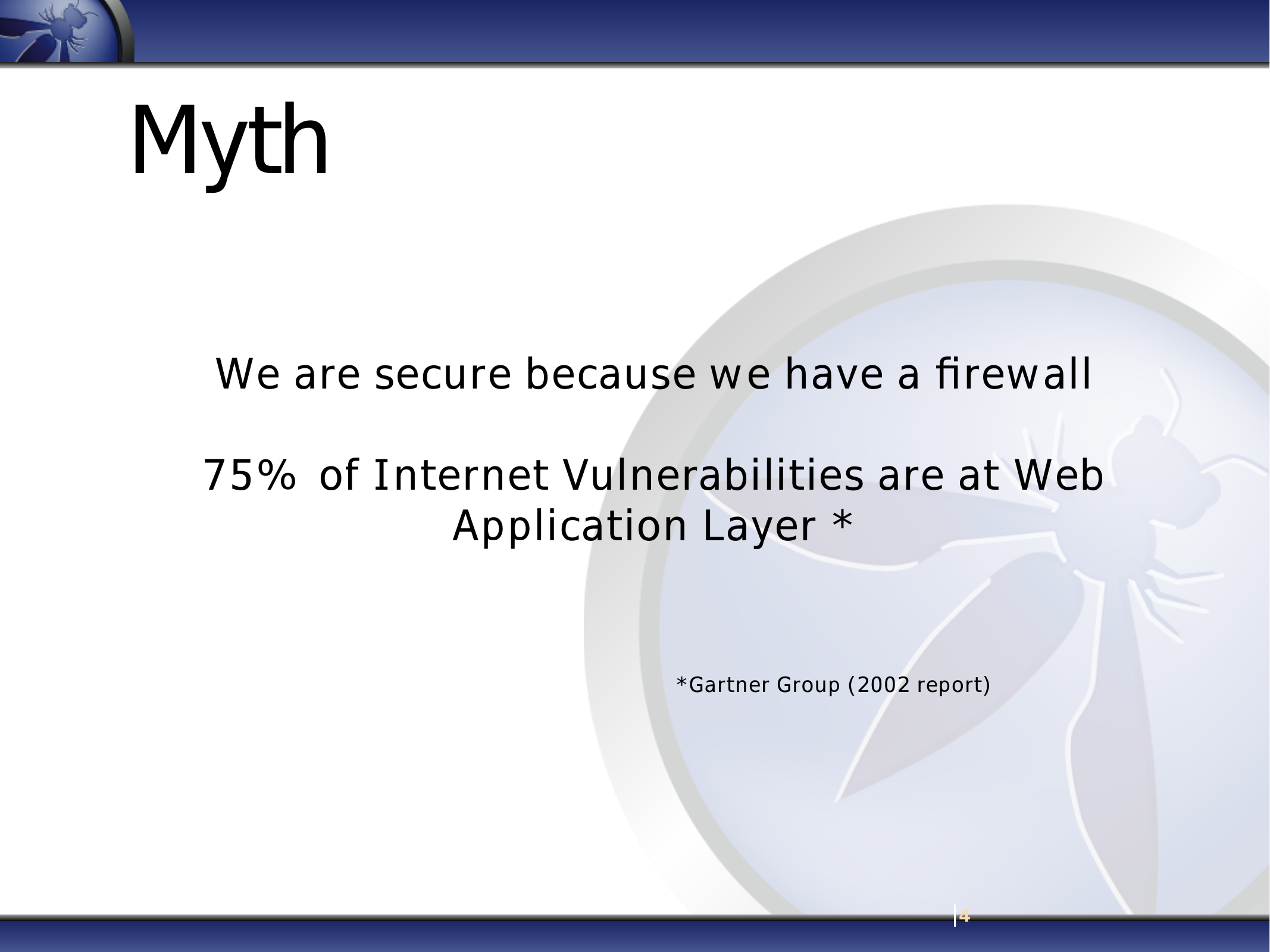

# Myth
We are secure because we have a firewall

75% of Internet Vulnerabilities are at Web Application Layer *

				*Gartner Group (2002 report)

|4